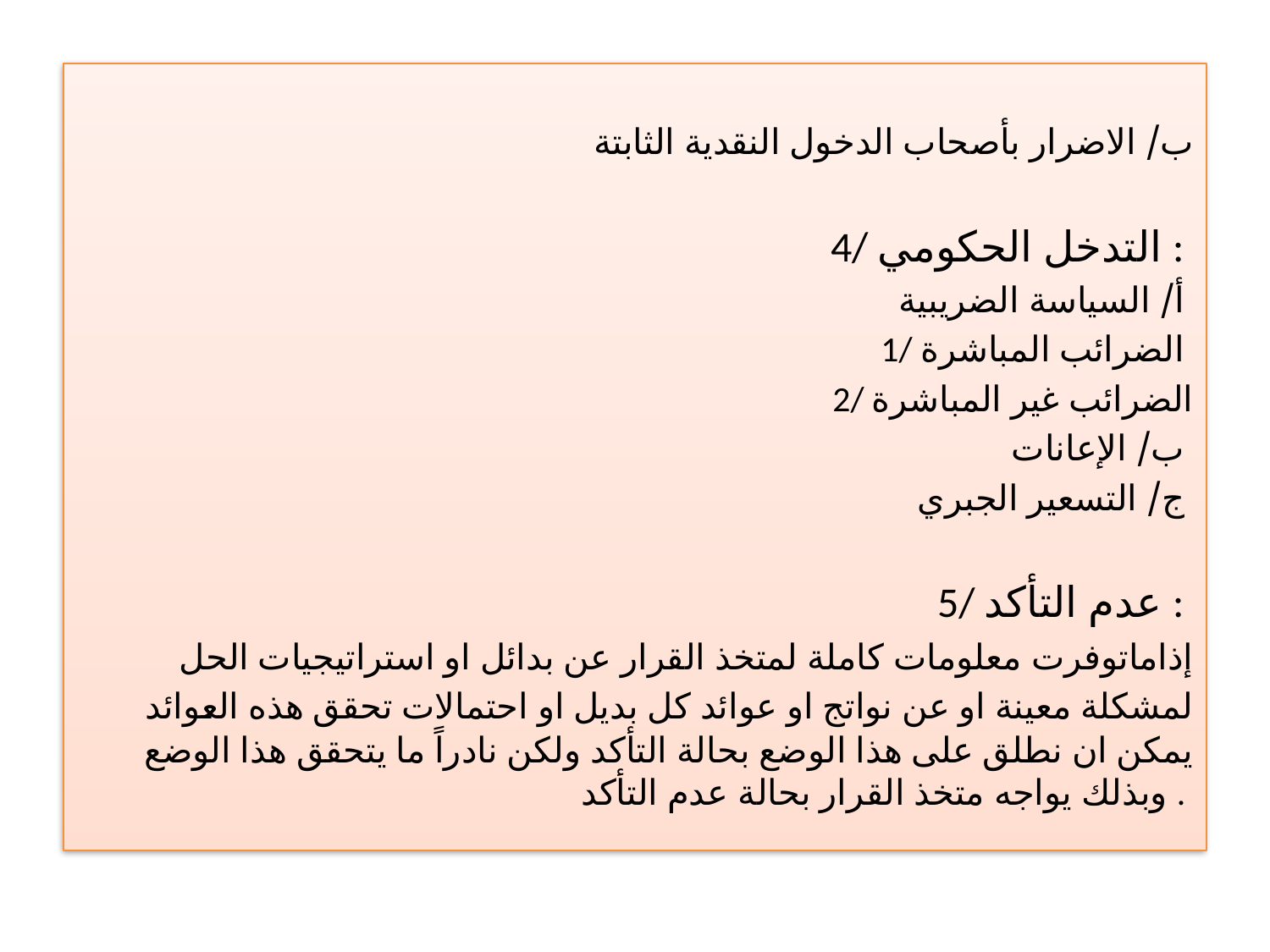

ب/ الاضرار بأصحاب الدخول النقدية الثابتة

4/ التدخل الحكومي :
أ/ السياسة الضريبية
1/ الضرائب المباشرة
2/ الضرائب غير المباشرة
ب/ الإعانات
ج/ التسعير الجبري

5/ عدم التأكد :
إذاماتوفرت معلومات كاملة لمتخذ القرار عن بدائل او استراتيجيات الحل لمشكلة معينة او عن نواتج او عوائد كل بديل او احتمالات تحقق هذه العوائد يمكن ان نطلق على هذا الوضع بحالة التأكد ولكن نادراً ما يتحقق هذا الوضع وبذلك يواجه متخذ القرار بحالة عدم التأكد .